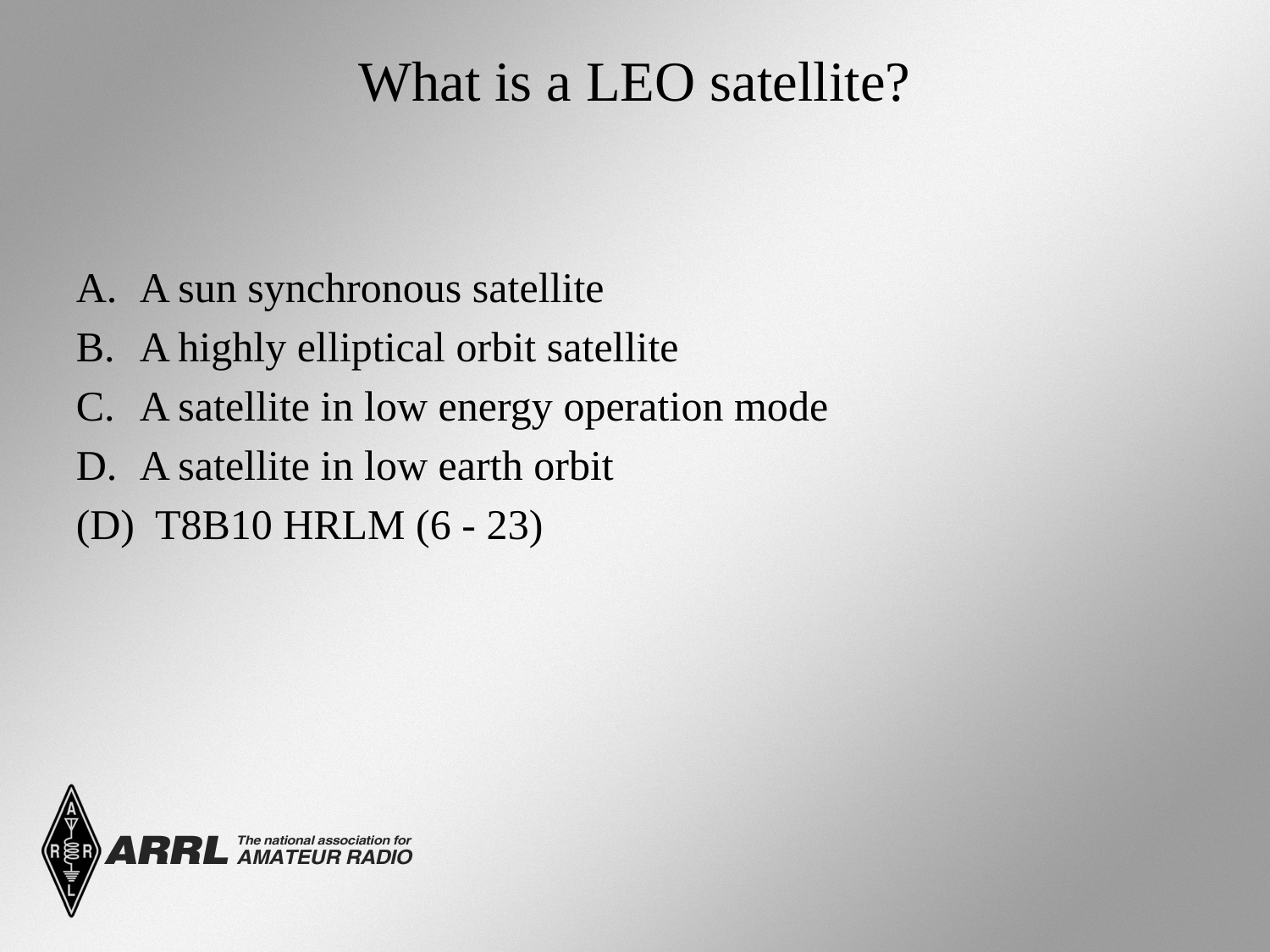

# What is a LEO satellite?
A sun synchronous satellite
A highly elliptical orbit satellite
A satellite in low energy operation mode
A satellite in low earth orbit
(D)  T8B10 HRLM (6 - 23)